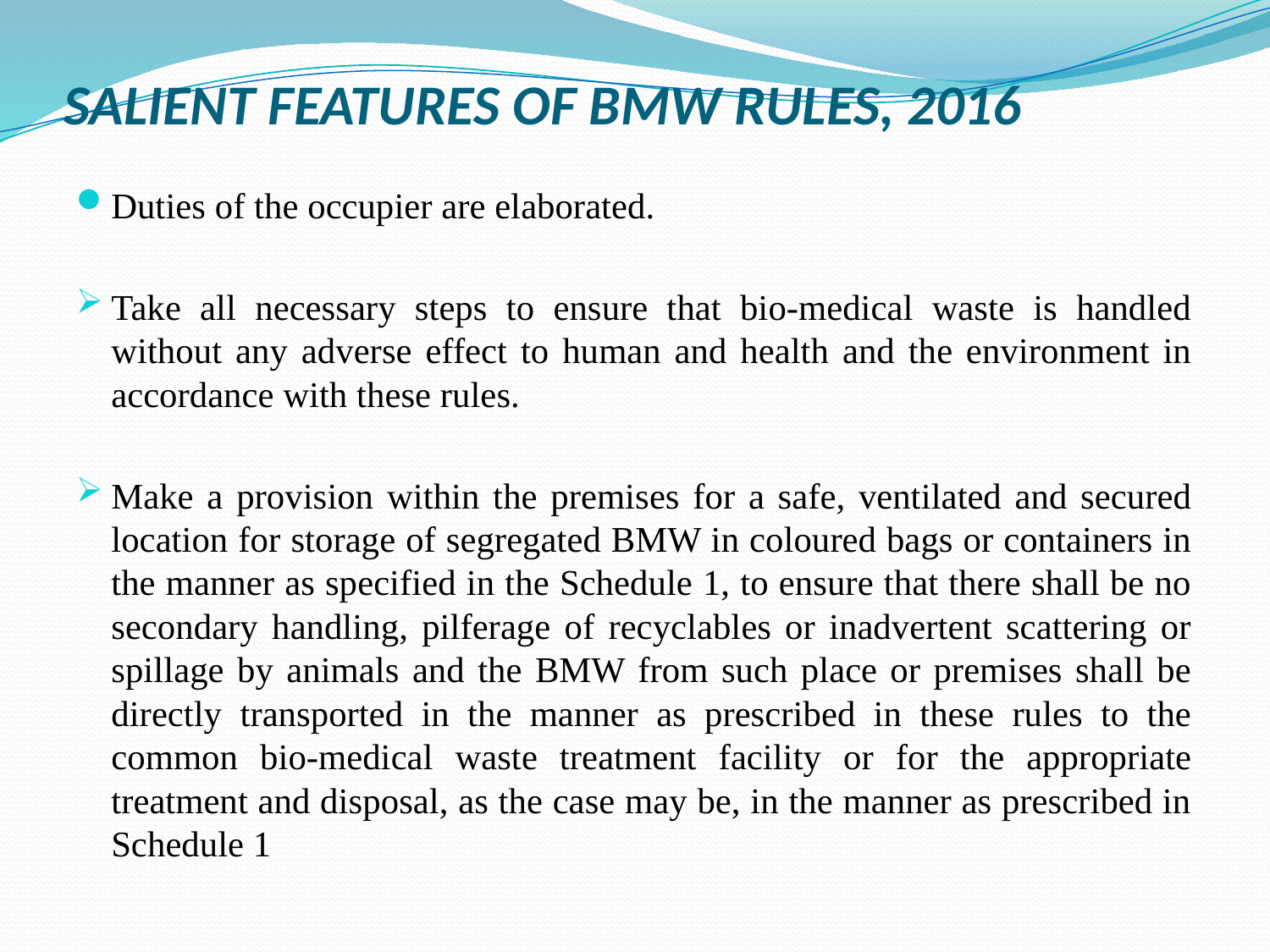

# SALIENT FEATURES OF BMW RULES, 2016
Duties of the occupier are elaborated.

Take all necessary steps to ensure that bio-medical waste is handled without any adverse effect to human and health and the environment in accordance with these rules.

Make a provision within the premises for a safe, ventilated and secured location for storage of segregated BMW in coloured bags or containers in the manner as specified in the Schedule 1, to ensure that there shall be no secondary handling, pilferage of recyclables or inadvertent scattering or spillage by animals and the BMW from such place or premises shall be directly transported in the manner as prescribed in these rules to the common bio-medical waste treatment facility or for the appropriate treatment and disposal, as the case may be, in the manner as prescribed in Schedule 1